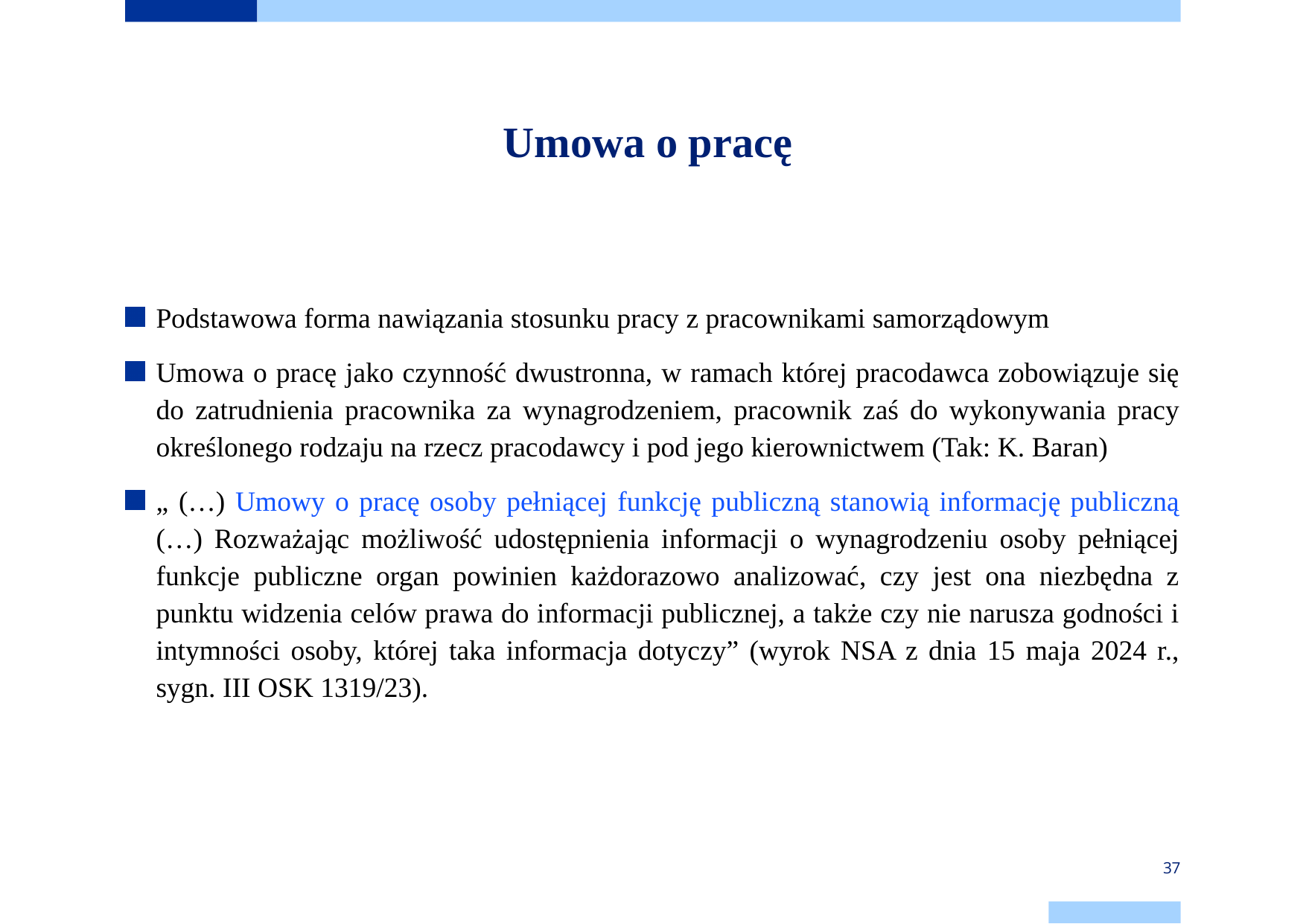

# Umowa o pracę

Podstawowa forma nawiązania stosunku pracy z pracownikami samorządowym
Umowa o pracę jako czynność dwustronna, w ramach której pracodawca zobowiązuje się do zatrudnienia pracownika za wynagrodzeniem, pracownik zaś do wykonywania pracy określonego rodzaju na rzecz pracodawcy i pod jego kierownictwem (Tak: K. Baran)
„ (…) Umowy o pracę osoby pełniącej funkcję publiczną stanowią informację publiczną (…) Rozważając możliwość udostępnienia informacji o wynagrodzeniu osoby pełniącej funkcje publiczne organ powinien każdorazowo analizować, czy jest ona niezbędna z punktu widzenia celów prawa do informacji publicznej, a także czy nie narusza godności i intymności osoby, której taka informacja dotyczy” (wyrok NSA z dnia 15 maja 2024 r., sygn. III OSK 1319/23).

37